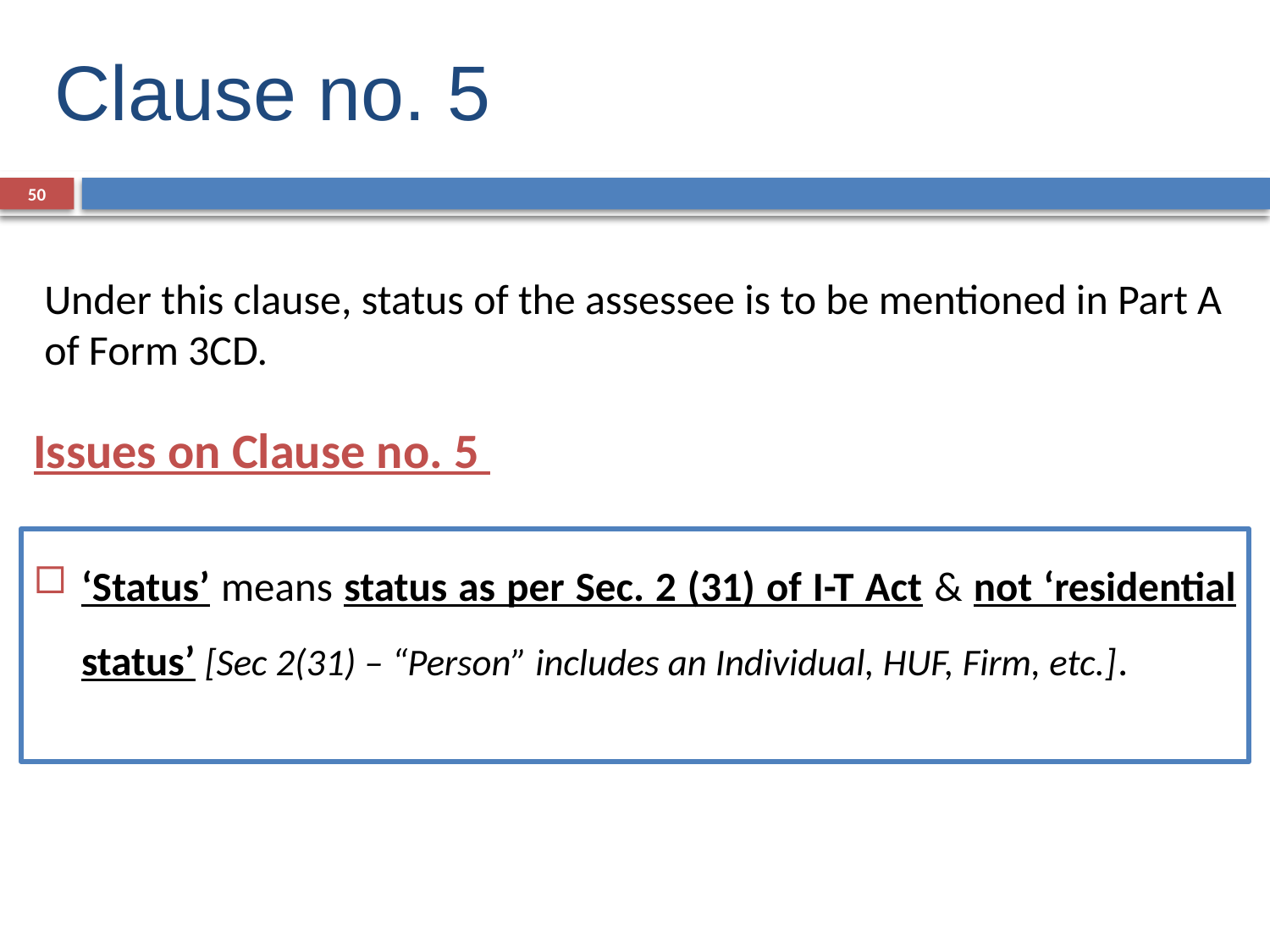

# Clause no. 5
50

Under this clause, status of the assessee is to be mentioned in Part A of Form 3CD.
Issues on Clause no. 5
‘Status’ means status as per Sec. 2 (31) of I-T Act & not ‘residential status’ [Sec 2(31) – “Person” includes an Individual, HUF, Firm, etc.].